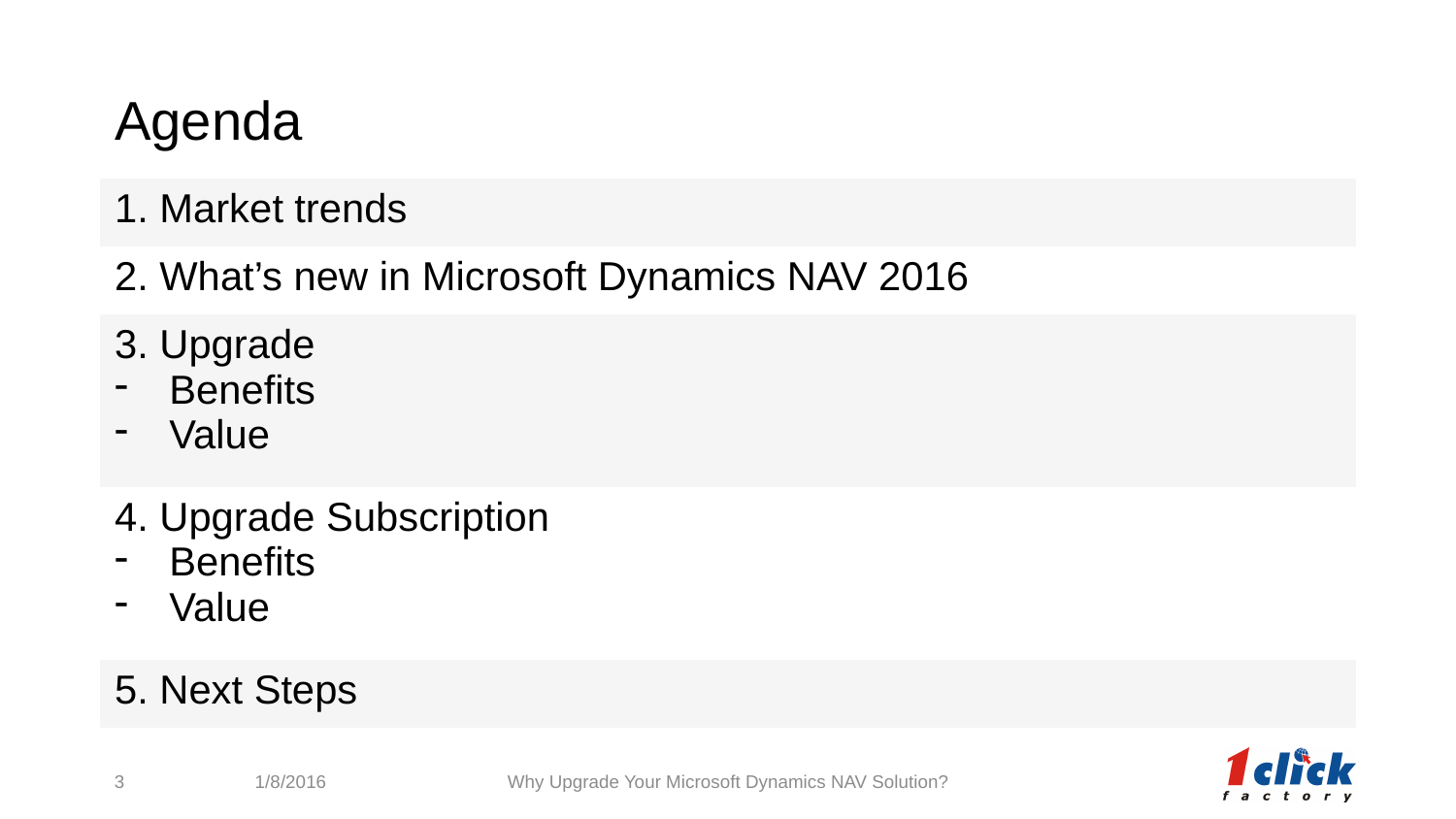

# Agenda
| 1. Market trends |
| --- |
| 2. What’s new in Microsoft Dynamics NAV 2016 |
| 3. Upgrade Benefits Value |
| 4. Upgrade Subscription Benefits Value |
| 5. Next Steps |
3
1/8/2016
Why Upgrade Your Microsoft Dynamics NAV Solution?